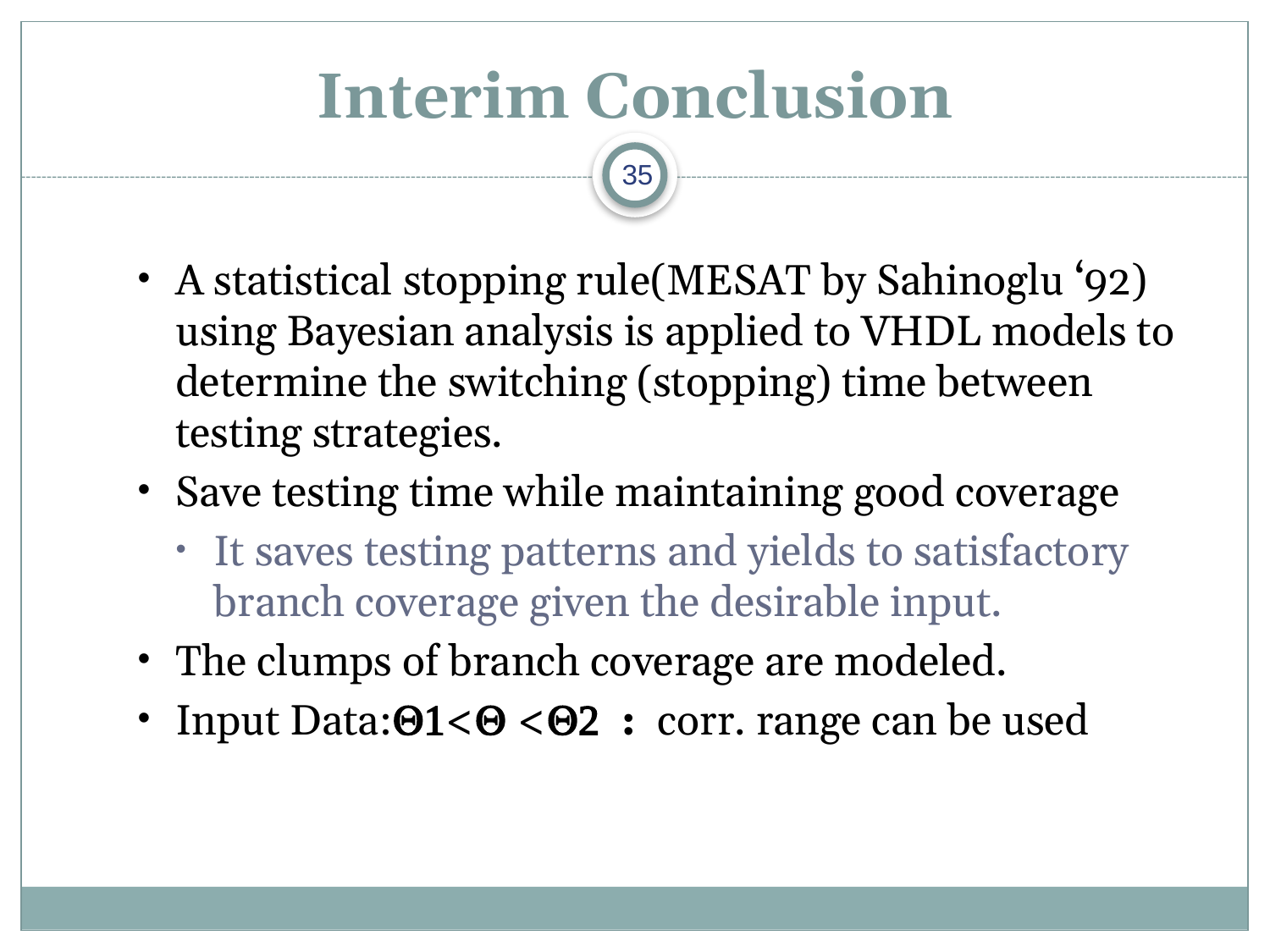

# Interim Conclusion
35
A statistical stopping rule(MESAT by Sahinoglu ‘92) using Bayesian analysis is applied to VHDL models to determine the switching (stopping) time between testing strategies.
Save testing time while maintaining good coverage
It saves testing patterns and yields to satisfactory branch coverage given the desirable input.
The clumps of branch coverage are modeled.
Input Data:Θ1<Θ <Θ2 :  corr. range can be used